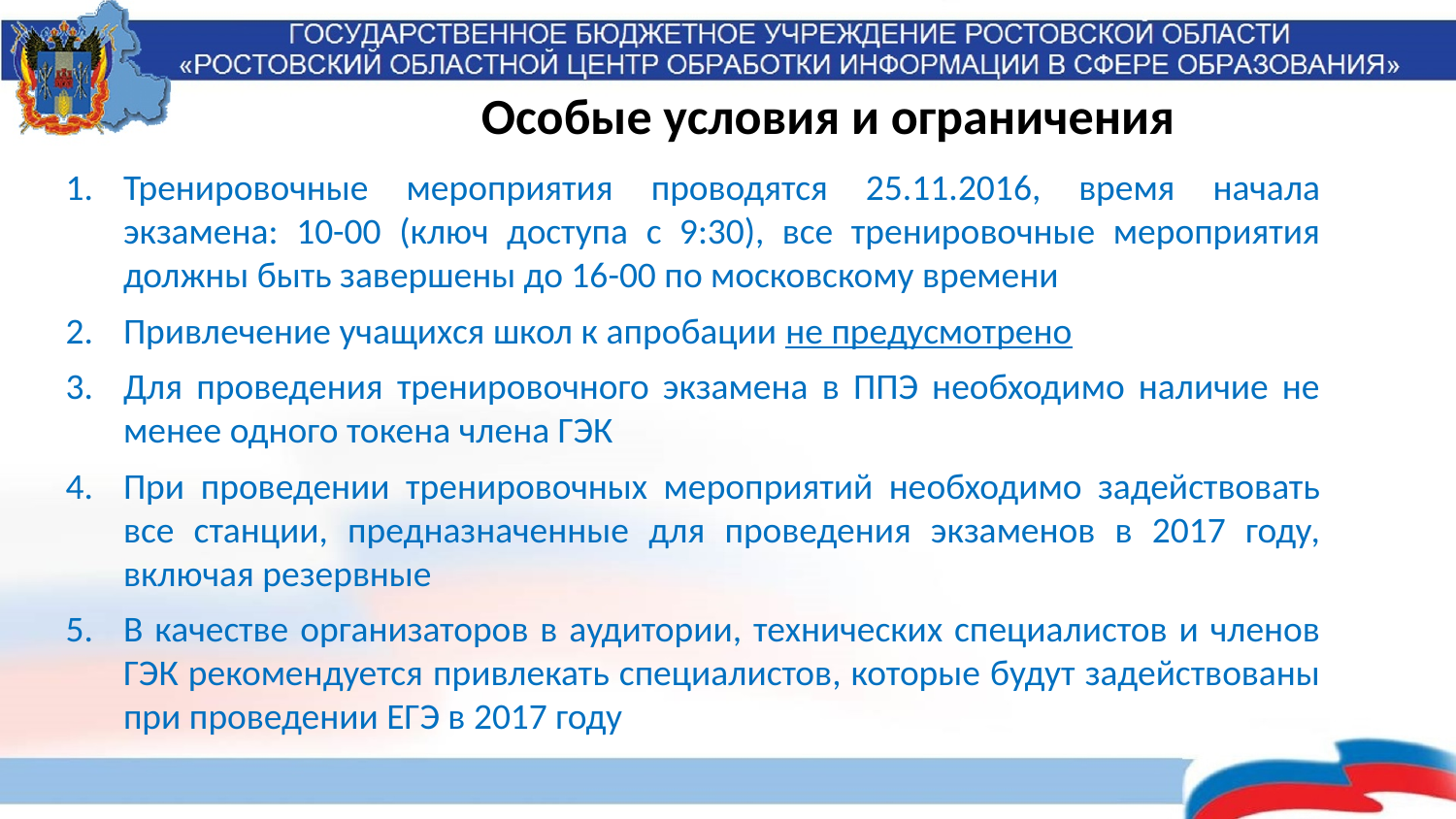

# Особые условия и ограничения
Тренировочные мероприятия проводятся 25.11.2016, время начала экзамена: 10-00 (ключ доступа с 9:30), все тренировочные мероприятия должны быть завершены до 16-00 по московскому времени
Привлечение учащихся школ к апробации не предусмотрено
Для проведения тренировочного экзамена в ППЭ необходимо наличие не менее одного токена члена ГЭК
При проведении тренировочных мероприятий необходимо задействовать все станции, предназначенные для проведения экзаменов в 2017 году, включая резервные
В качестве организаторов в аудитории, технических специалистов и членов ГЭК рекомендуется привлекать специалистов, которые будут задействованы при проведении ЕГЭ в 2017 году